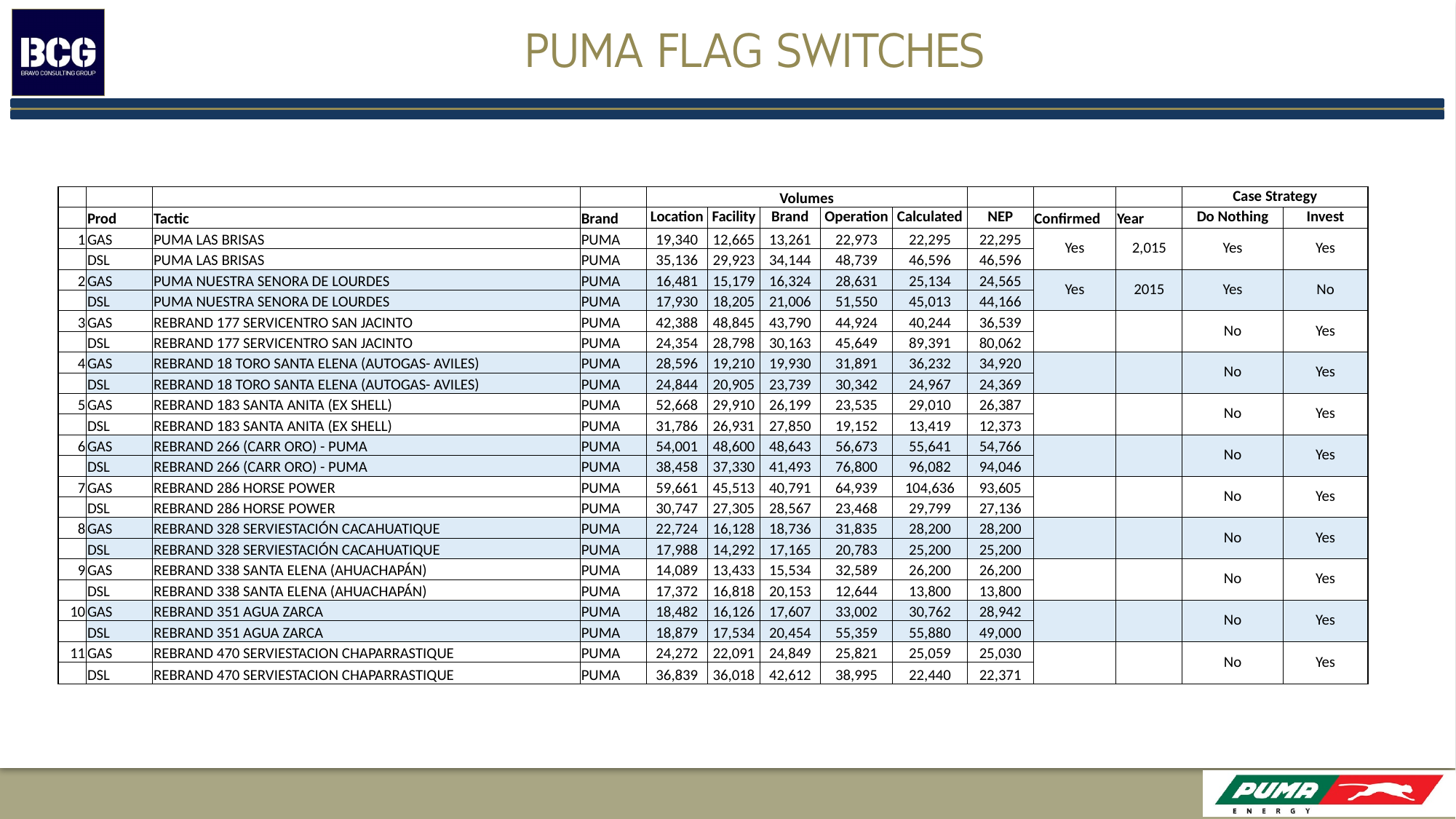

# Puma Flag Switches
|  |  |  |  | Volumes |  |  |  |  |  |  |  | Case Strategy |  |
| --- | --- | --- | --- | --- | --- | --- | --- | --- | --- | --- | --- | --- | --- |
|  | Prod | Tactic | Brand | Location | Facility | Brand | Operation | Calculated | NEP | Confirmed | Year | Do Nothing | Invest |
| 1 | GAS | PUMA LAS BRISAS | PUMA | 19,340 | 12,665 | 13,261 | 22,973 | 22,295 | 22,295 | Yes | 2,015 | Yes | Yes |
|  | DSL | PUMA LAS BRISAS | PUMA | 35,136 | 29,923 | 34,144 | 48,739 | 46,596 | 46,596 |  |  |  |  |
| 2 | GAS | PUMA NUESTRA SENORA DE LOURDES | PUMA | 16,481 | 15,179 | 16,324 | 28,631 | 25,134 | 24,565 | Yes | 2015 | Yes | No |
|  | DSL | PUMA NUESTRA SENORA DE LOURDES | PUMA | 17,930 | 18,205 | 21,006 | 51,550 | 45,013 | 44,166 |  |  |  |  |
| 3 | GAS | REBRAND 177 SERVICENTRO SAN JACINTO | PUMA | 42,388 | 48,845 | 43,790 | 44,924 | 40,244 | 36,539 |  |  | No | Yes |
|  | DSL | REBRAND 177 SERVICENTRO SAN JACINTO | PUMA | 24,354 | 28,798 | 30,163 | 45,649 | 89,391 | 80,062 |  |  |  |  |
| 4 | GAS | REBRAND 18 TORO SANTA ELENA (AUTOGAS- AVILES) | PUMA | 28,596 | 19,210 | 19,930 | 31,891 | 36,232 | 34,920 |  |  | No | Yes |
|  | DSL | REBRAND 18 TORO SANTA ELENA (AUTOGAS- AVILES) | PUMA | 24,844 | 20,905 | 23,739 | 30,342 | 24,967 | 24,369 |  |  |  |  |
| 5 | GAS | REBRAND 183 SANTA ANITA (EX SHELL) | PUMA | 52,668 | 29,910 | 26,199 | 23,535 | 29,010 | 26,387 |  |  | No | Yes |
|  | DSL | REBRAND 183 SANTA ANITA (EX SHELL) | PUMA | 31,786 | 26,931 | 27,850 | 19,152 | 13,419 | 12,373 |  |  |  |  |
| 6 | GAS | REBRAND 266 (CARR ORO) - PUMA | PUMA | 54,001 | 48,600 | 48,643 | 56,673 | 55,641 | 54,766 |  |  | No | Yes |
|  | DSL | REBRAND 266 (CARR ORO) - PUMA | PUMA | 38,458 | 37,330 | 41,493 | 76,800 | 96,082 | 94,046 |  |  |  |  |
| 7 | GAS | REBRAND 286 HORSE POWER | PUMA | 59,661 | 45,513 | 40,791 | 64,939 | 104,636 | 93,605 |  |  | No | Yes |
|  | DSL | REBRAND 286 HORSE POWER | PUMA | 30,747 | 27,305 | 28,567 | 23,468 | 29,799 | 27,136 |  |  |  |  |
| 8 | GAS | REBRAND 328 SERVIESTACIÓN CACAHUATIQUE | PUMA | 22,724 | 16,128 | 18,736 | 31,835 | 28,200 | 28,200 |  |  | No | Yes |
|  | DSL | REBRAND 328 SERVIESTACIÓN CACAHUATIQUE | PUMA | 17,988 | 14,292 | 17,165 | 20,783 | 25,200 | 25,200 |  |  |  |  |
| 9 | GAS | REBRAND 338 SANTA ELENA (AHUACHAPÁN) | PUMA | 14,089 | 13,433 | 15,534 | 32,589 | 26,200 | 26,200 |  |  | No | Yes |
|  | DSL | REBRAND 338 SANTA ELENA (AHUACHAPÁN) | PUMA | 17,372 | 16,818 | 20,153 | 12,644 | 13,800 | 13,800 |  |  |  |  |
| 10 | GAS | REBRAND 351 AGUA ZARCA | PUMA | 18,482 | 16,126 | 17,607 | 33,002 | 30,762 | 28,942 |  |  | No | Yes |
|  | DSL | REBRAND 351 AGUA ZARCA | PUMA | 18,879 | 17,534 | 20,454 | 55,359 | 55,880 | 49,000 |  |  |  |  |
| 11 | GAS | REBRAND 470 SERVIESTACION CHAPARRASTIQUE | PUMA | 24,272 | 22,091 | 24,849 | 25,821 | 25,059 | 25,030 |  |  | No | Yes |
|  | DSL | REBRAND 470 SERVIESTACION CHAPARRASTIQUE | PUMA | 36,839 | 36,018 | 42,612 | 38,995 | 22,440 | 22,371 |  |  |  |  |